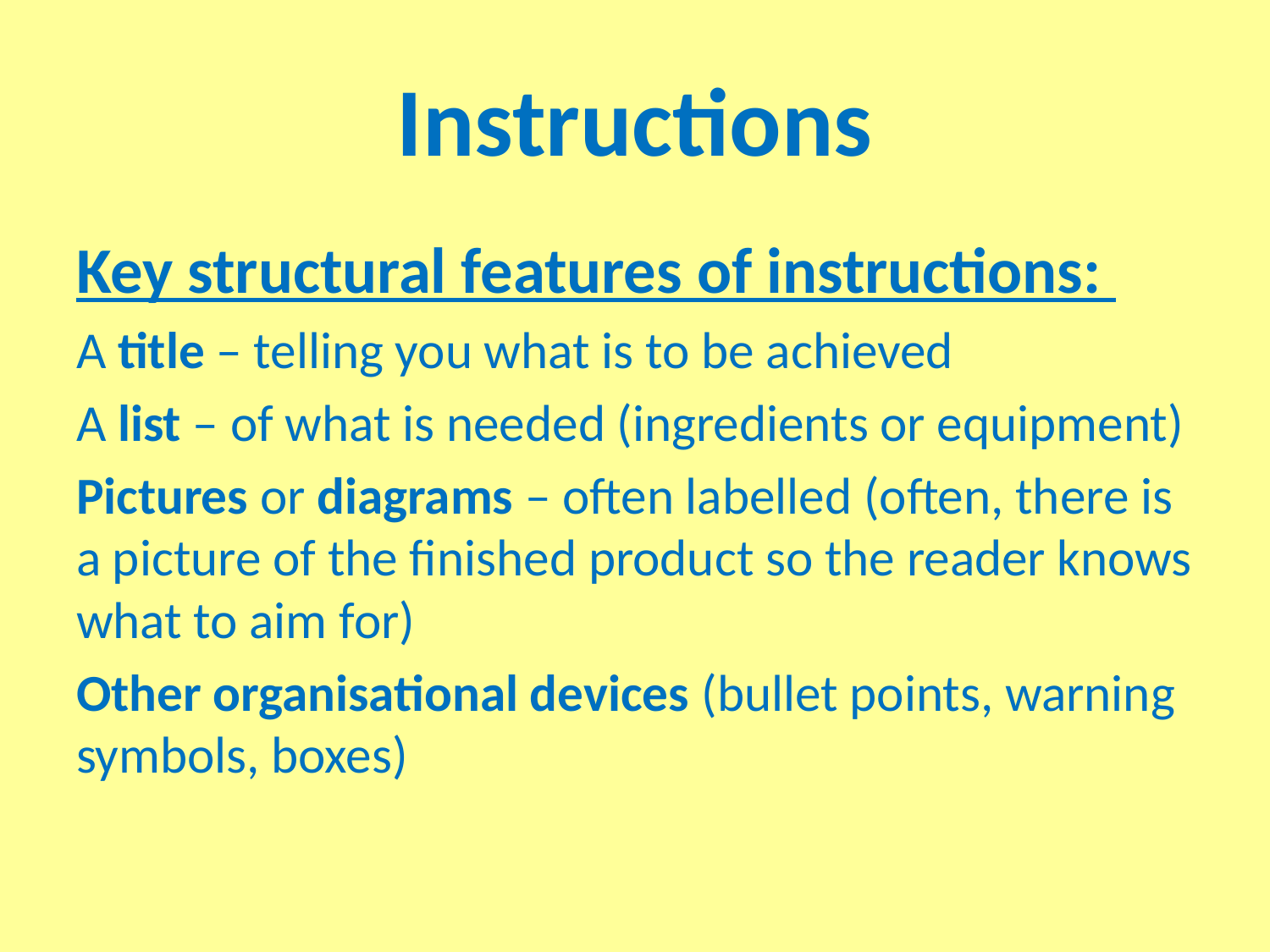

# Instructions
Key structural features of instructions:
A title – telling you what is to be achieved
A list – of what is needed (ingredients or equipment)
Pictures or diagrams – often labelled (often, there is a picture of the finished product so the reader knows what to aim for)
Other organisational devices (bullet points, warning symbols, boxes)